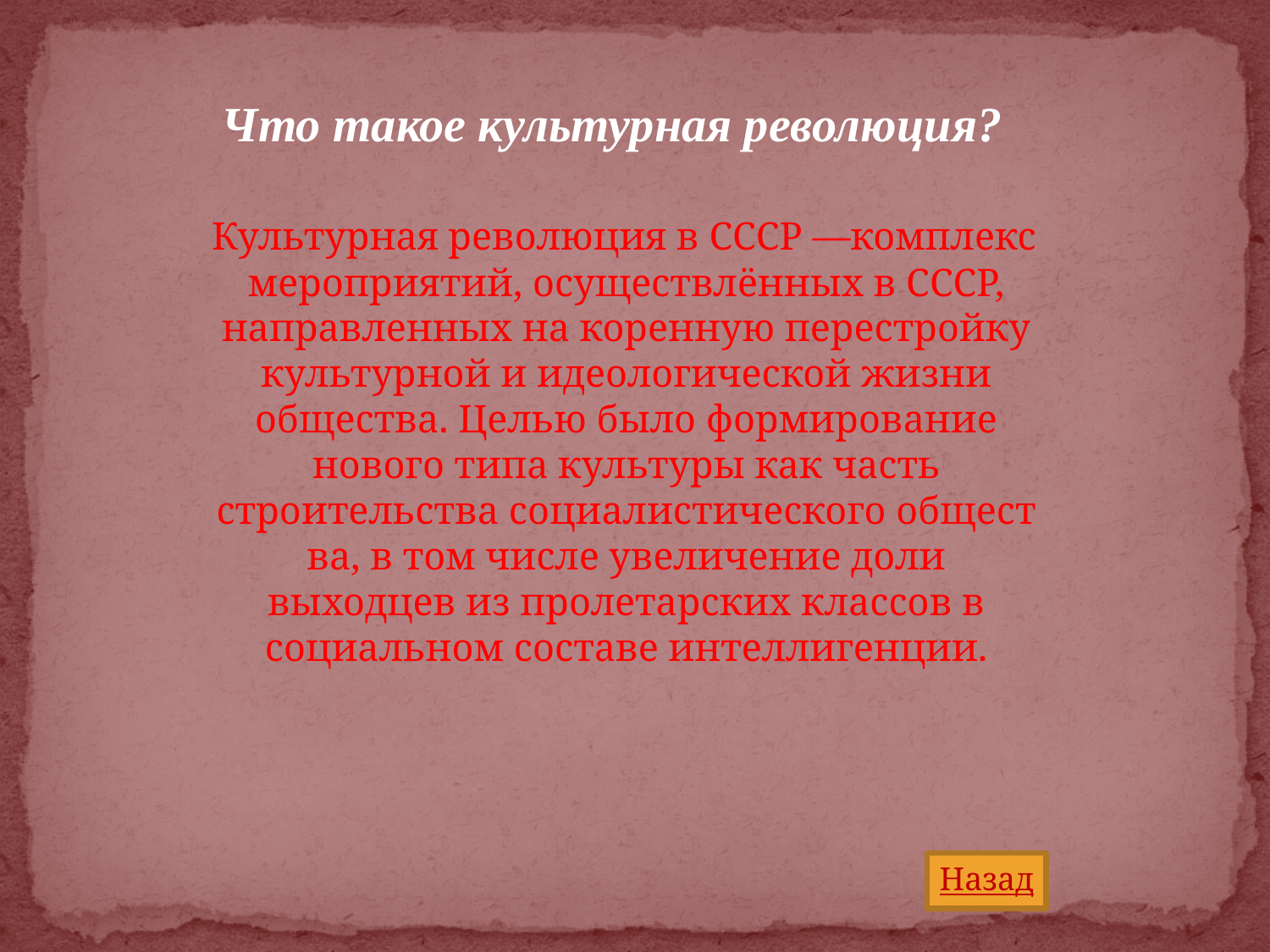

Что такое культурная революция?
   Культурная революция в СССР —комплекс мероприятий, осуществлённых в СССР, направленных на коренную перестройку культурной и идеологической жизни общества. Целью было формирование нового типа культуры как часть строительства социалистического общества, в том числе увеличение доли выходцев из пролетарских классов в социальном составе интеллигенции.

Назад